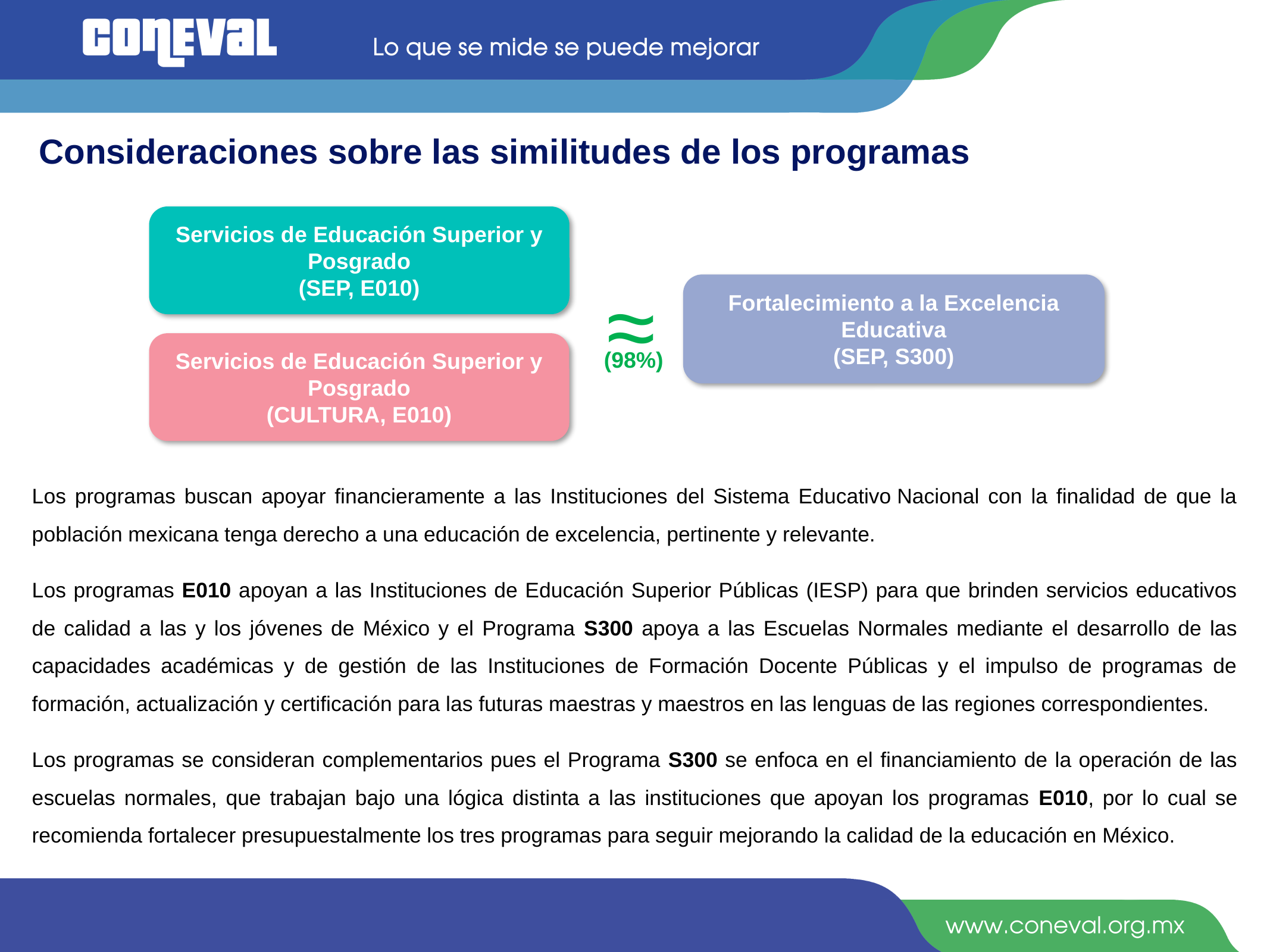

Consideraciones sobre las similitudes de los programas

Servicios de Educación Superior y Posgrado
(SEP, E010)
Servicios de Educación Superior y Posgrado
(CULTURA, E010)
≈
Fortalecimiento a la Excelencia Educativa
(SEP, S300)
(98%)
Los programas buscan apoyar financieramente a las Instituciones del Sistema Educativo Nacional con la finalidad de que la población mexicana tenga derecho a una educación de excelencia, pertinente y relevante.

Los programas E010 apoyan a las Instituciones de Educación Superior Públicas (IESP) para que brinden servicios educativos de calidad a las y los jóvenes de México y el Programa S300 apoya a las Escuelas Normales mediante el desarrollo de las capacidades académicas y de gestión de las Instituciones de Formación Docente Públicas y el impulso de programas de formación, actualización y certificación para las futuras maestras y maestros en las lenguas de las regiones correspondientes.

Los programas se consideran complementarios pues el Programa S300 se enfoca en el financiamiento de la operación de las escuelas normales, que trabajan bajo una lógica distinta a las instituciones que apoyan los programas E010, por lo cual se recomienda fortalecer presupuestalmente los tres programas para seguir mejorando la calidad de la educación en México.